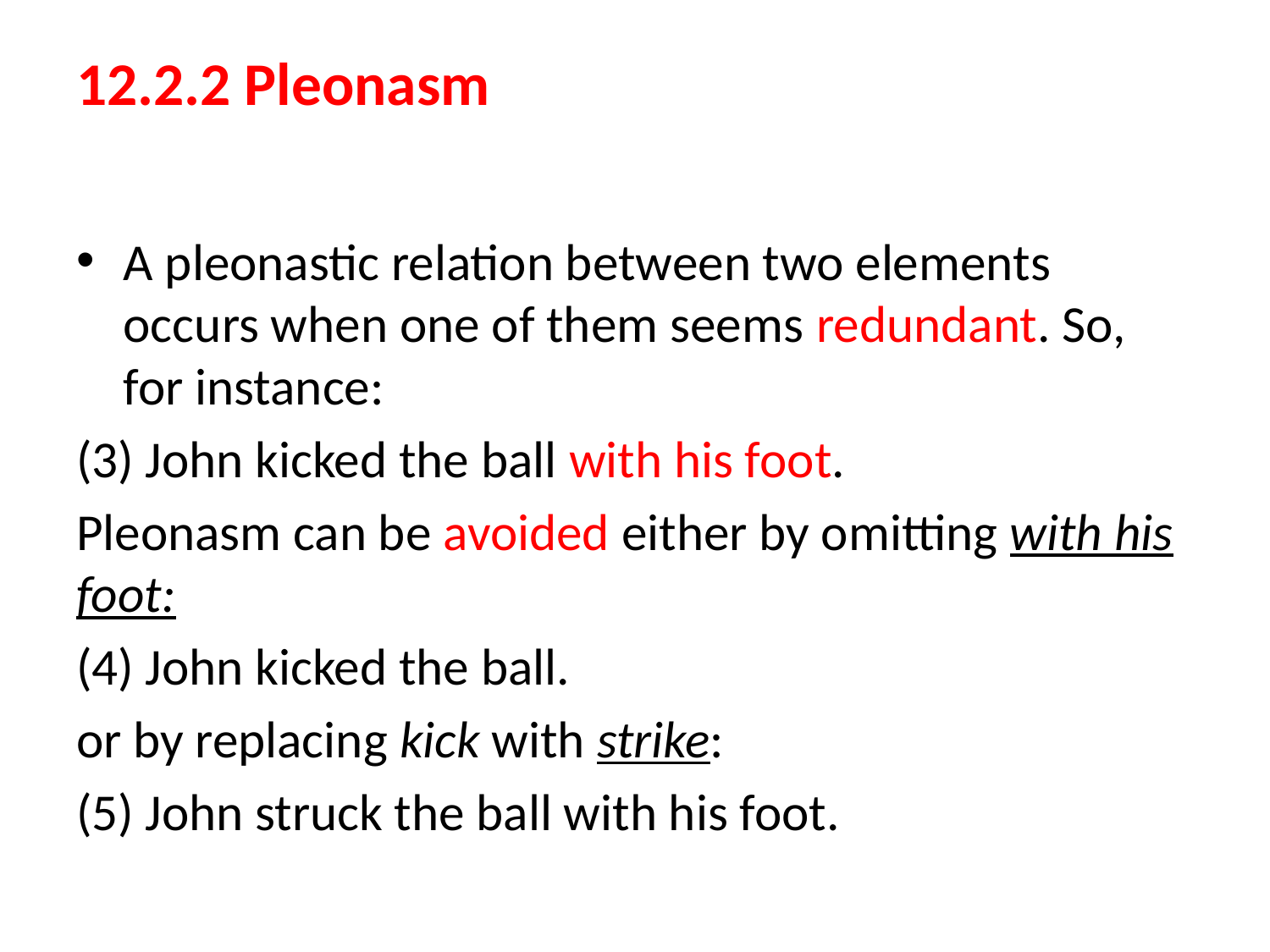

# 12.2.2 Pleonasm
A pleonastic relation between two elements occurs when one of them seems redundant. So, for instance:
(3) John kicked the ball with his foot.
Pleonasm can be avoided either by omitting with his foot:
(4) John kicked the ball.
or by replacing kick with strike:
(5) John struck the ball with his foot.